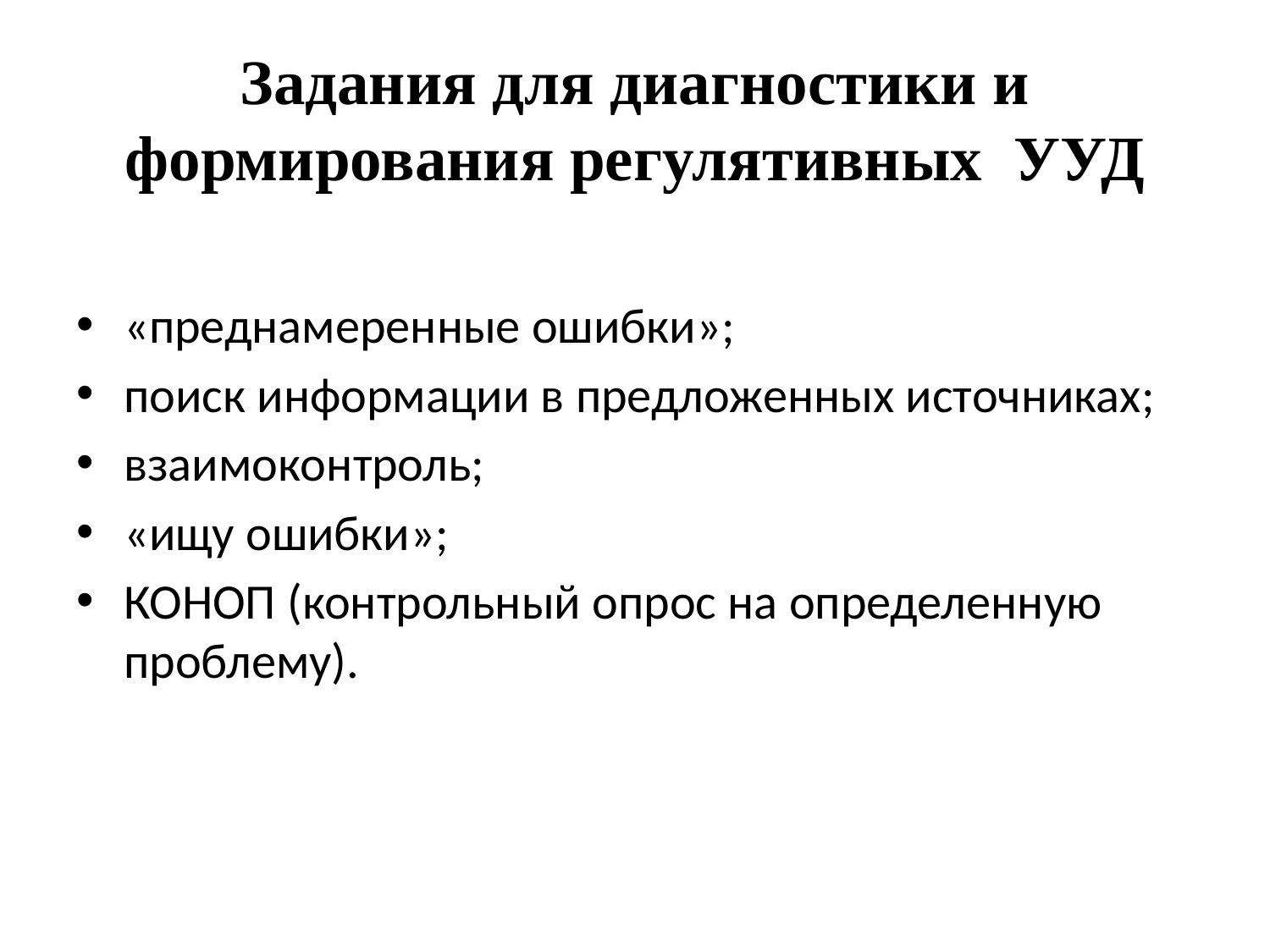

# Задания для диагностики и формирования регулятивных  УУД

«преднамеренные ошибки»;
поиск информации в предложенных источниках;
взаимоконтроль;
«ищу ошибки»;
КОНОП (контрольный опрос на определенную проблему).